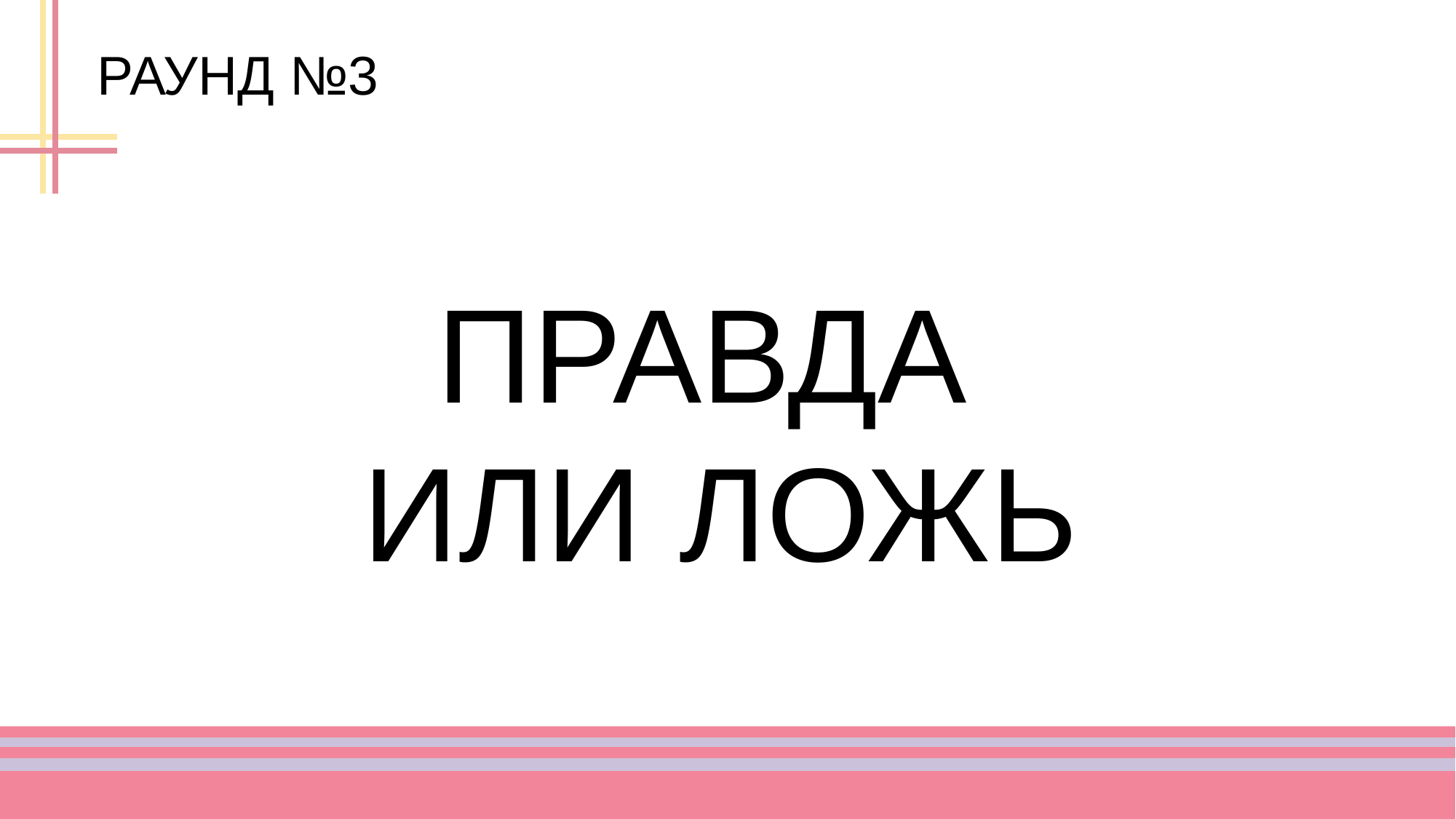

# РАУНД №3
ПРАВДА
ИЛИ ЛОЖЬ
22